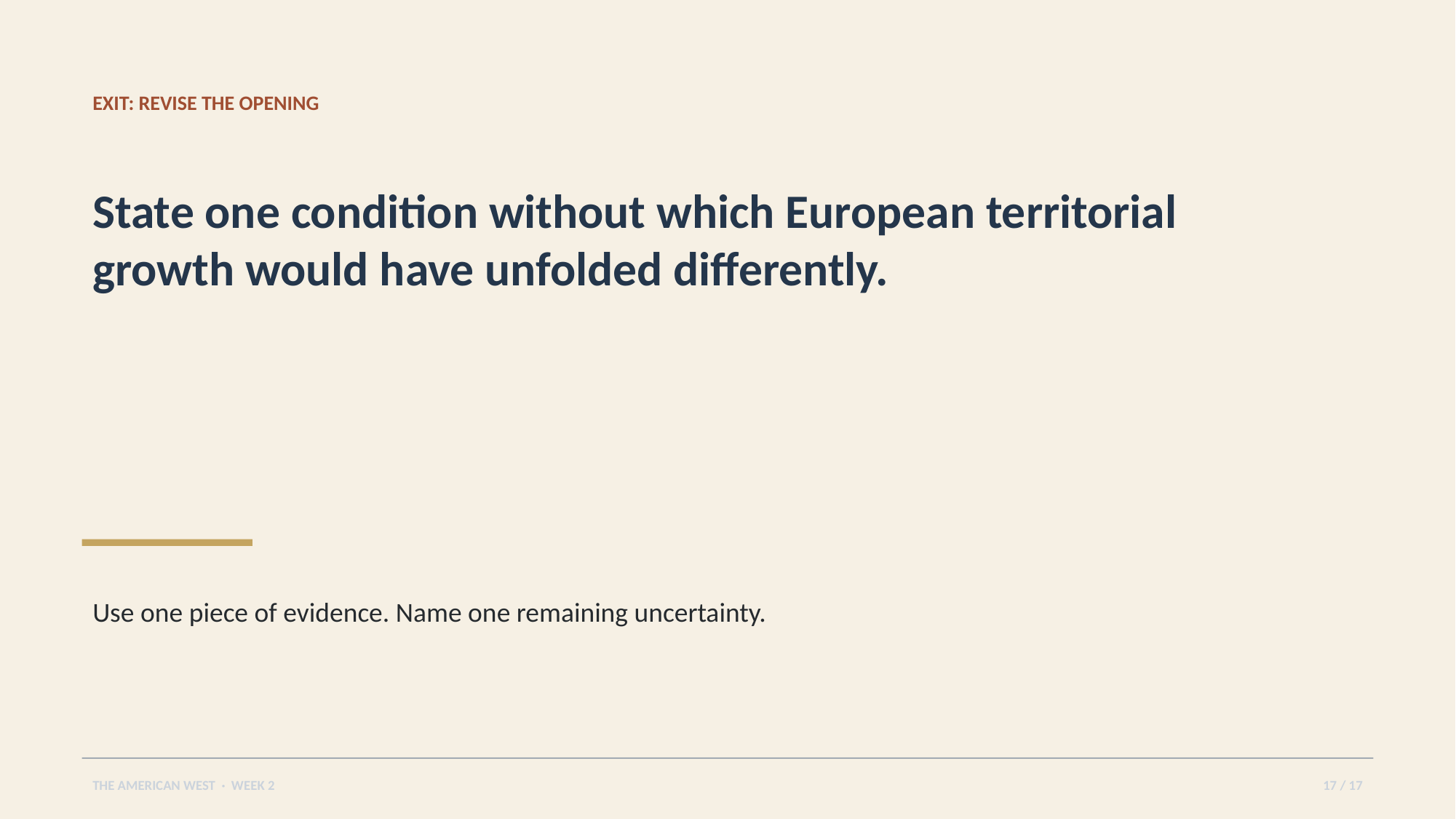

EXIT: REVISE THE OPENING
State one condition without which European territorial growth would have unfolded differently.

Use one piece of evidence. Name one remaining uncertainty.

THE AMERICAN WEST  ·  WEEK 2
17 / 17